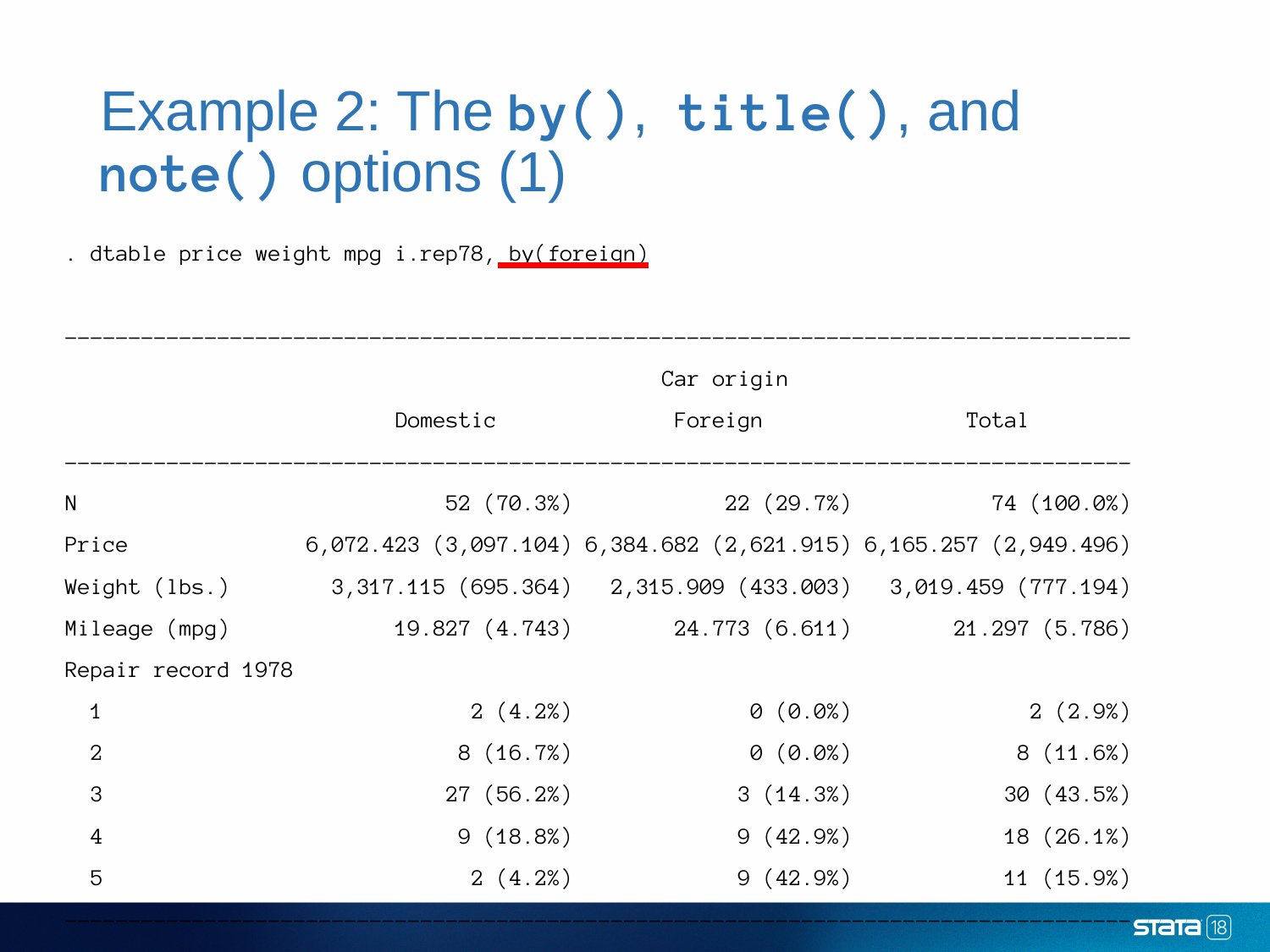

# Example 2: The by(), title(), and note() options (1)
. dtable price weight mpg i.rep78, by(foreign)

------------------------------------------------------------------------------------
                                               Car origin
                          Domestic              Foreign                Total
------------------------------------------------------------------------------------
N                             52 (70.3%)            22 (29.7%)           74 (100.0%)
Price              6,072.423 (3,097.104) 6,384.682 (2,621.915) 6,165.257 (2,949.496)
Weight (lbs.)        3,317.115 (695.364)   2,315.909 (433.003)   3,019.459 (777.194)
Mileage (mpg)             19.827 (4.743)        24.773 (6.611)        21.297 (5.786)
Repair record 1978
  1                             2 (4.2%)              0 (0.0%)              2 (2.9%)
  2                            8 (16.7%)              0 (0.0%)             8 (11.6%)
  3                           27 (56.2%)             3 (14.3%)            30 (43.5%)
  4                            9 (18.8%)             9 (42.9%)            18 (26.1%)
  5                             2 (4.2%)             9 (42.9%)            11 (15.9%)
------------------------------------------------------------------------------------